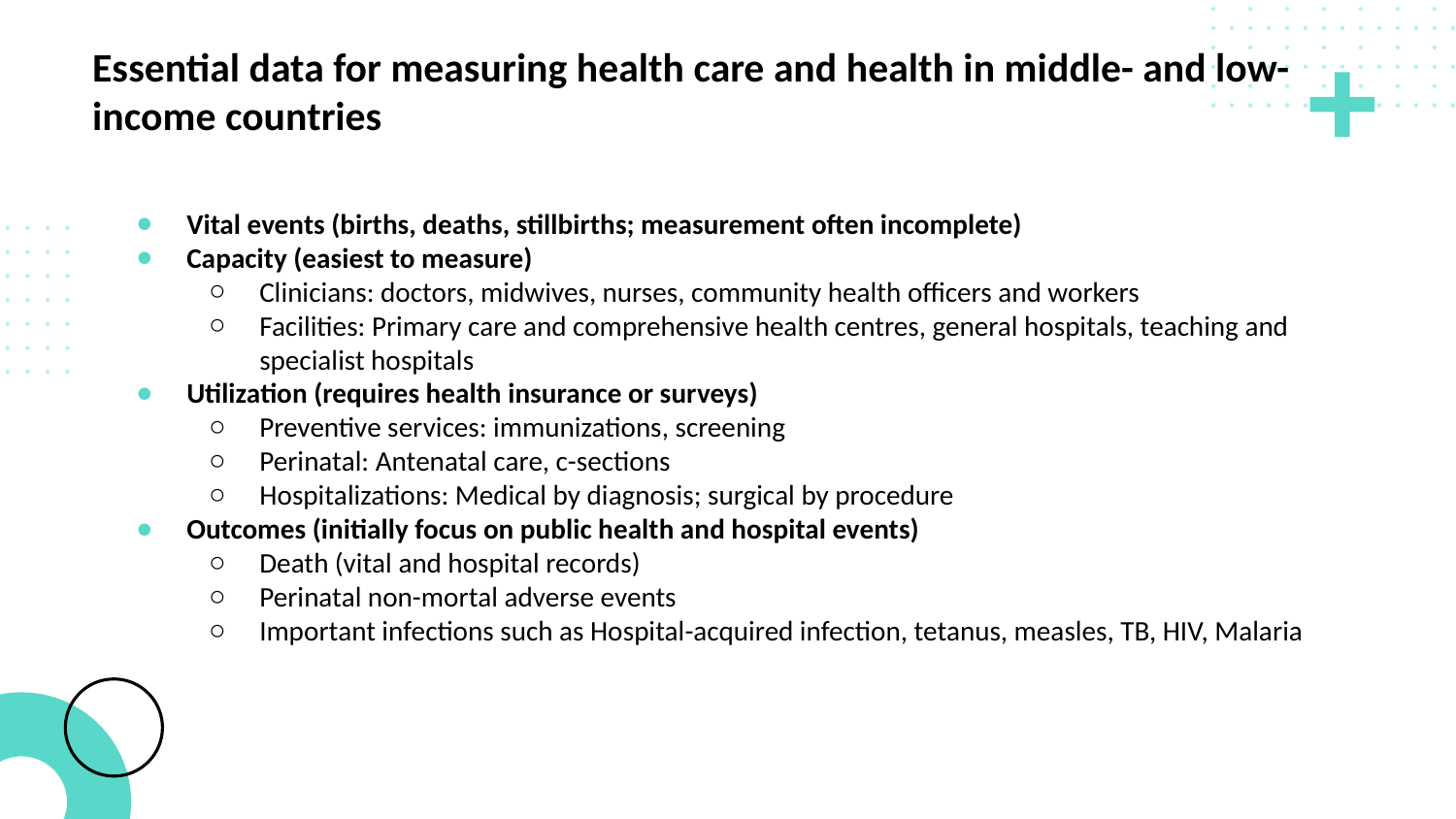

# Essential data for measuring health care and health in middle- and low-income countries
Vital events (births, deaths, stillbirths; measurement often incomplete)
Capacity (easiest to measure)
Clinicians: doctors, midwives, nurses, community health officers and workers
Facilities: Primary care and comprehensive health centres, general hospitals, teaching and specialist hospitals
Utilization (requires health insurance or surveys)
Preventive services: immunizations, screening
Perinatal: Antenatal care, c-sections
Hospitalizations: Medical by diagnosis; surgical by procedure
Outcomes (initially focus on public health and hospital events)
Death (vital and hospital records)
Perinatal non-mortal adverse events
Important infections such as Hospital-acquired infection, tetanus, measles, TB, HIV, Malaria